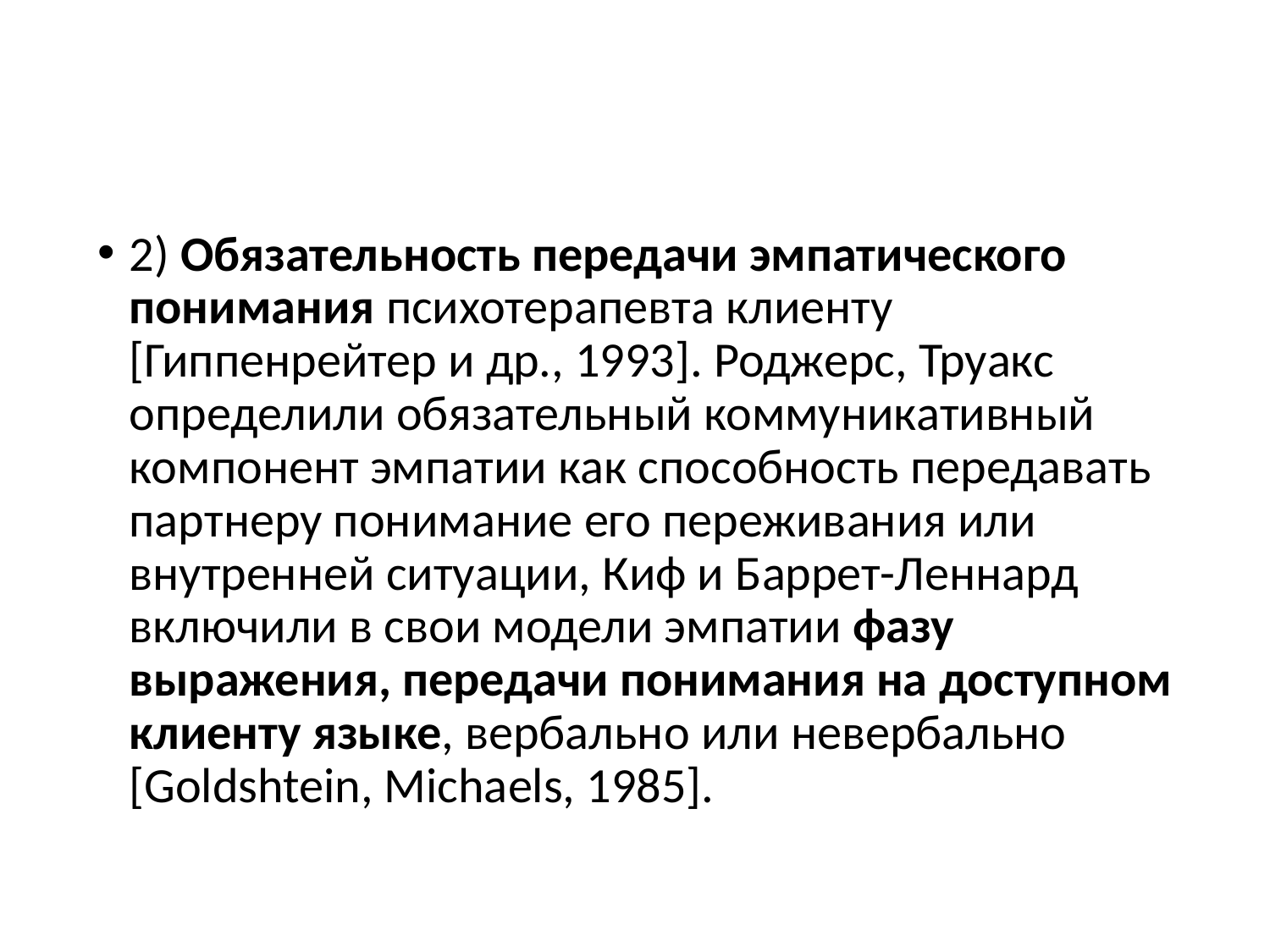

#
2) Обязательность передачи эмпатического понимания психотерапевта клиенту [Гиппенрейтер и др., 1993]. Роджерс, Труакс определили обязательный коммуникативный компонент эмпатии как способность передавать партнеру понимание его переживания или внутренней ситуации, Киф и Баррет-Леннард включили в свои модели эмпатии фазу выражения, передачи понимания на доступном клиенту языке, вербально или невербально [Goldshtein, Michaels, 1985].